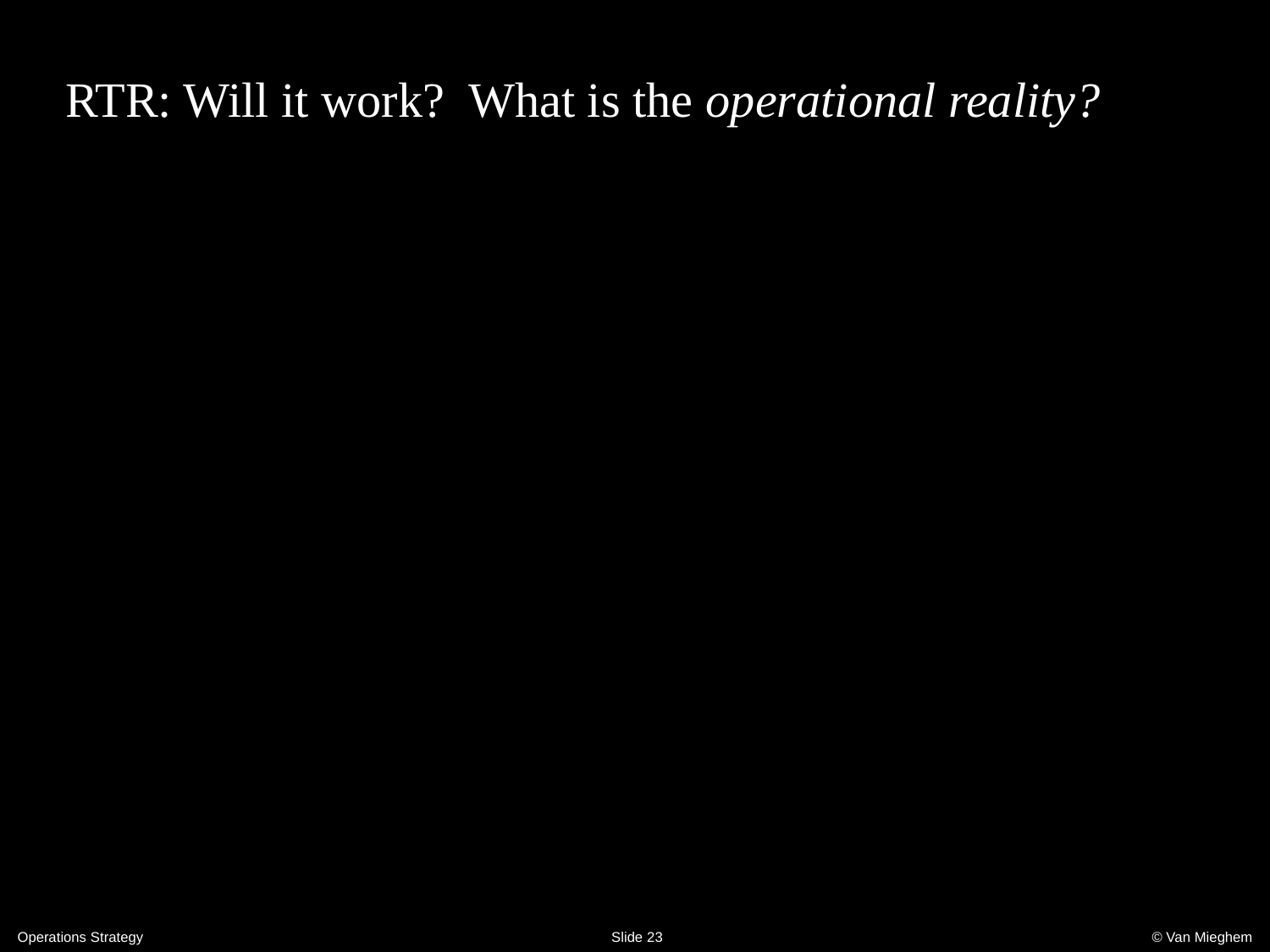

# RTR: Will it work?  What is the operational reality?